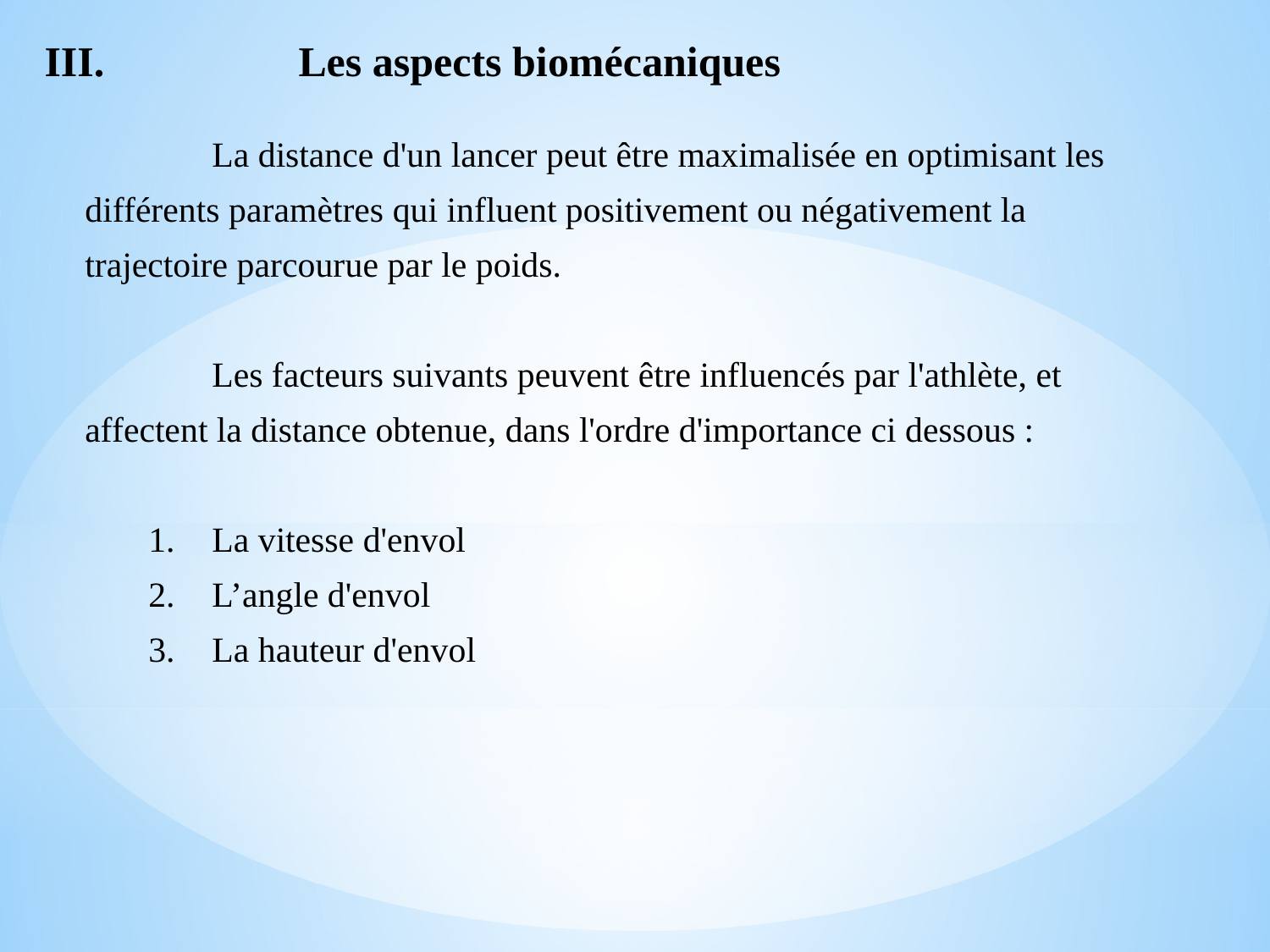

III.		Les aspects biomécaniques
	La distance d'un lancer peut être maximalisée en optimisant les différents paramètres qui influent positivement ou négativement la trajectoire parcourue par le poids.

	Les facteurs suivants peuvent être influencés par l'athlète, et affectent la distance obtenue, dans l'ordre d'importance ci dessous :

La vitesse d'envol
L’angle d'envol
La hauteur d'envol